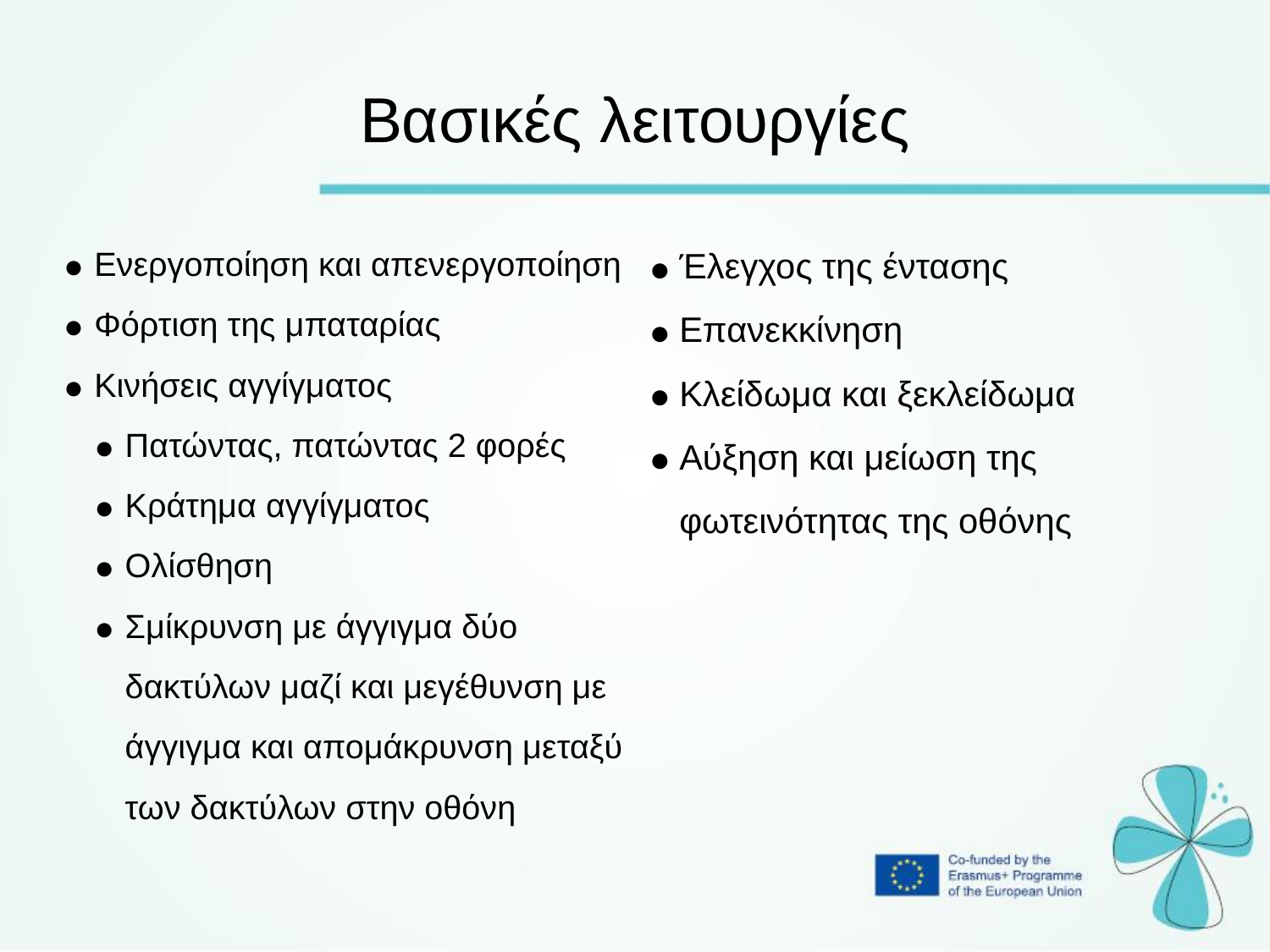

Βασικές λειτουργίες
Ενεργοποίηση και απενεργοποίηση
Φόρτιση της μπαταρίας
Κινήσεις αγγίγματος
Πατώντας, πατώντας 2 φορές
Κράτημα αγγίγματος
Ολίσθηση
Σμίκρυνση με άγγιγμα δύο δακτύλων μαζί και μεγέθυνση με άγγιγμα και απομάκρυνση μεταξύ των δακτύλων στην οθόνη
Έλεγχος της έντασης
Επανεκκίνηση
Κλείδωμα και ξεκλείδωμα
Αύξηση και μείωση της φωτεινότητας της οθόνης